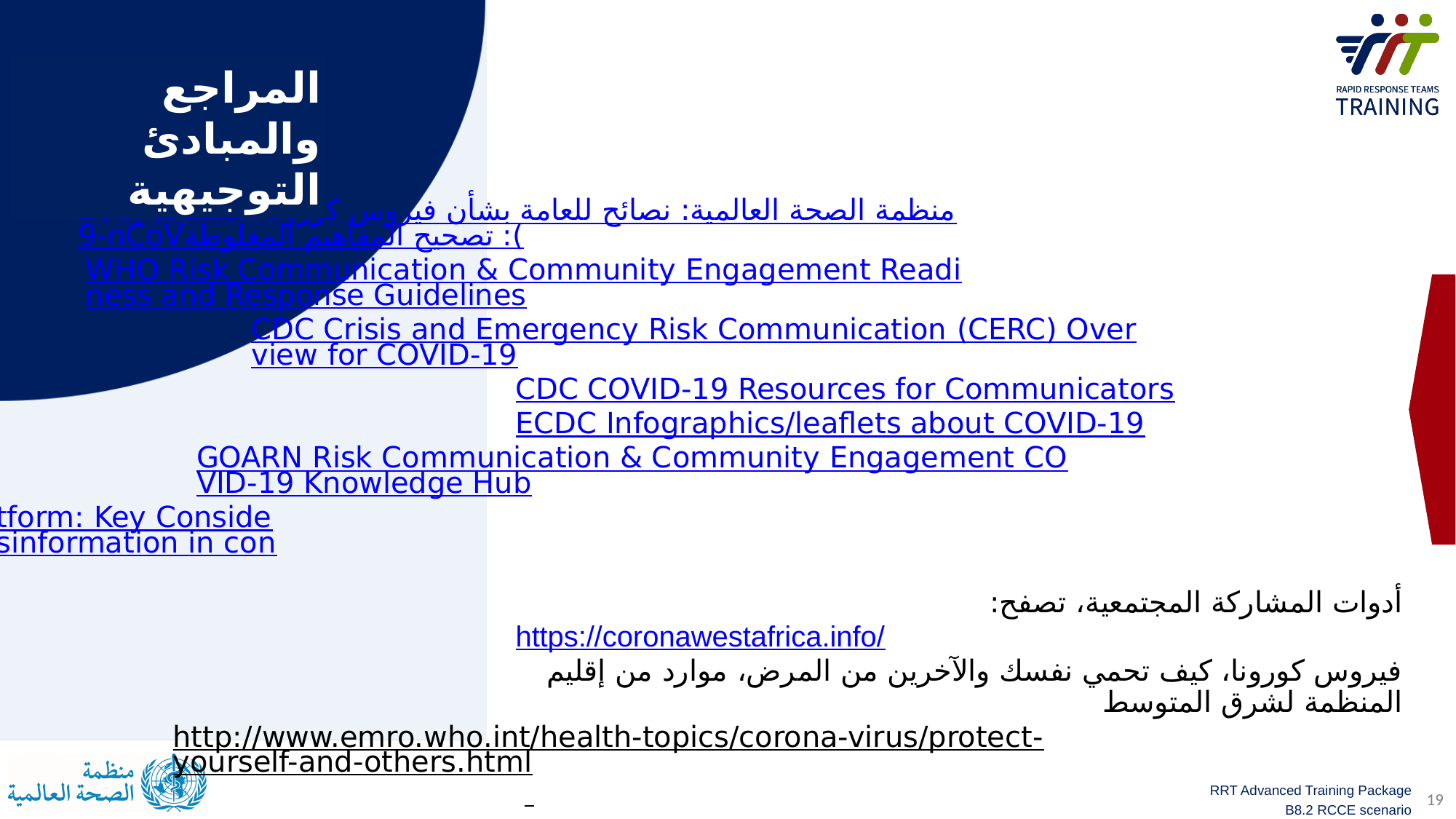

المراجع والمبادئ التوجيهية
منظمة الصحة العالمية: نصائح للعامة بشأن فيروس كورونا المستجد (2019-‏nCoV‏): تصحيح المفاهيم المغلوطة‏
WHO Risk Communication & Community Engagement Readiness and Response Guidelines
CDC Crisis and Emergency Risk Communication (CERC) Overview for COVID-19
CDC COVID-19 Resources for Communicators
ECDC Infographics/leaflets about COVID-19
GOARN Risk Communication & Community Engagement COVID-19 Knowledge Hub
Social Science in Humanitarian Action Platform: Key Considerations for online information, mis- and disinformation in context of COVID-19
أدوات المشاركة المجتمعية، تصفح:
https://coronawestafrica.info/
فيروس كورونا، كيف تحمي نفسك والآخرين من المرض، موارد من إقليم المنظمة لشرق المتوسط
http://www.emro.who.int/health-topics/corona-virus/protect-yourself-and-others.html